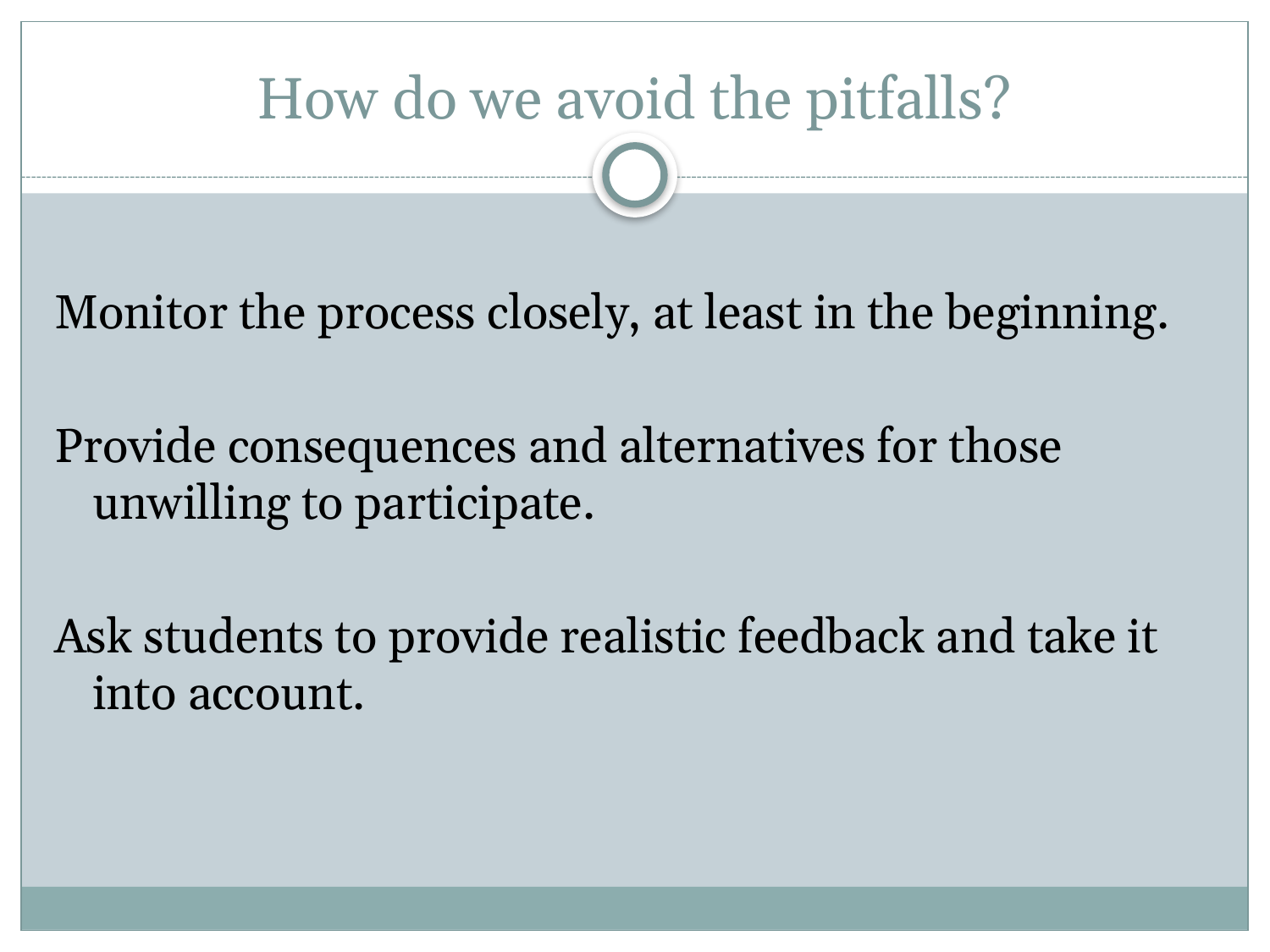

# How do we avoid the pitfalls?
Monitor the process closely, at least in the beginning.

Provide consequences and alternatives for those unwilling to participate.

Ask students to provide realistic feedback and take it into account.